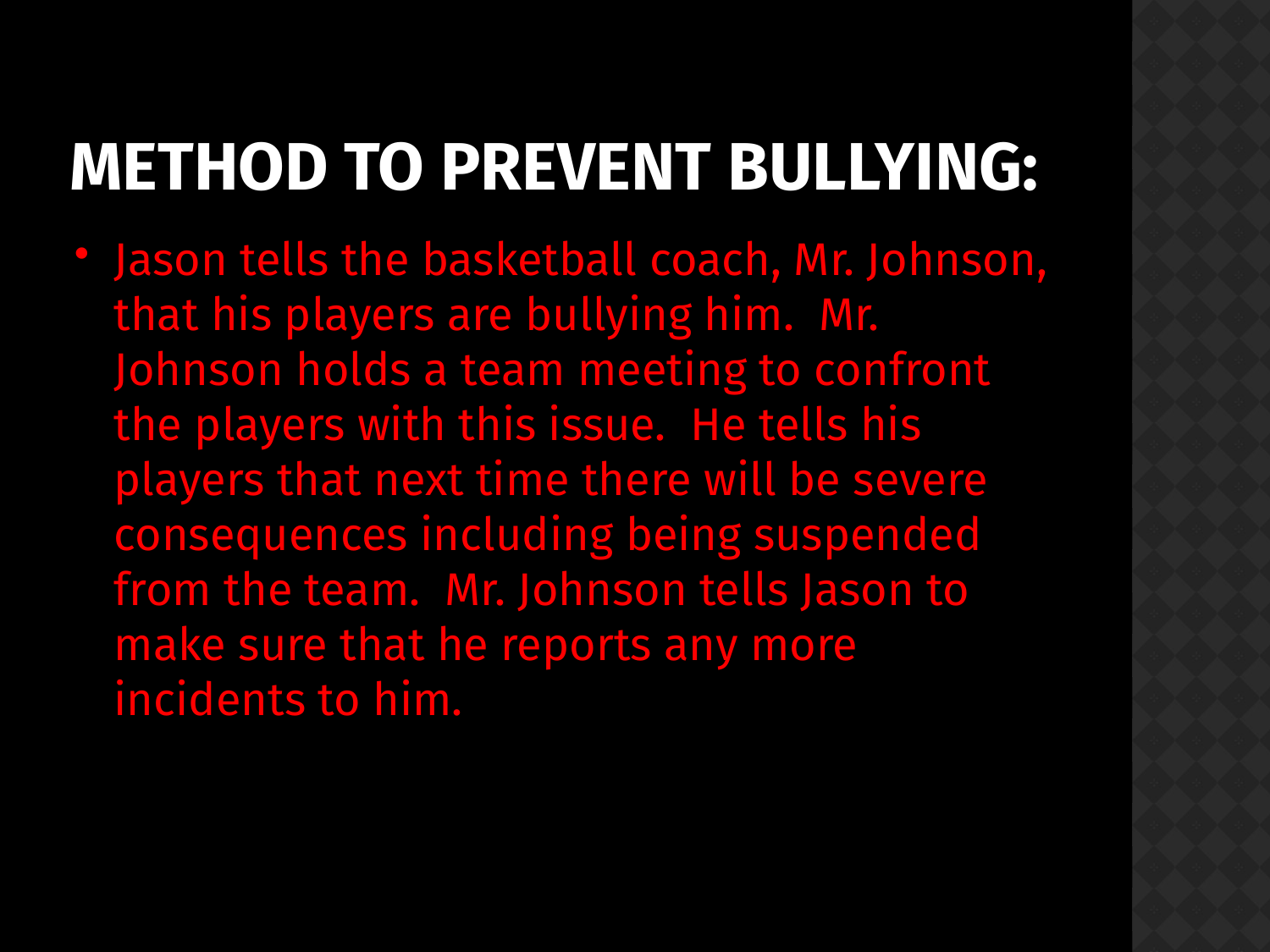

# Method to Prevent Bullying:
Jason tells the basketball coach, Mr. Johnson, that his players are bullying him.  Mr. Johnson holds a team meeting to confront the players with this issue.  He tells his players that next time there will be severe consequences including being suspended from the team.  Mr. Johnson tells Jason to make sure that he reports any more incidents to him.